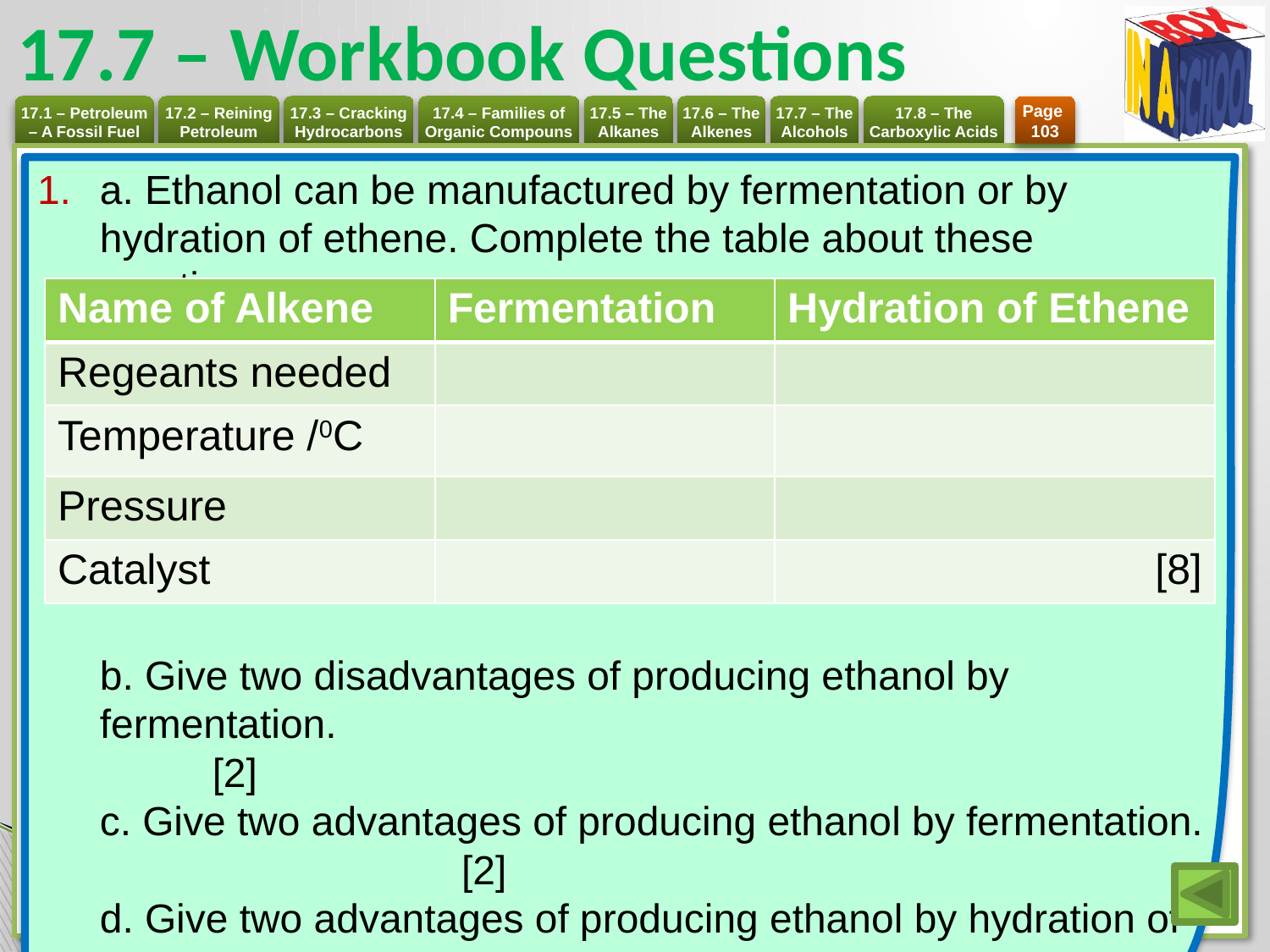

# 17.7 – Workbook Questions
Page
103
a. Ethanol can be manufactured by fermentation or by hydration of ethene. Complete the table about these reactions.
b. Give two disadvantages of producing ethanol by fermentation.		[2]
c. Give two advantages of producing ethanol by fermentation.		[2]
d. Give two advantages of producing ethanol by hydration of ethene. 	                                                            [2]
| Name of Alkene | Fermentation | Hydration of Ethene |
| --- | --- | --- |
| Regeants needed |  |  |
| Temperature /0C |  |  |
| Pressure |  |  |
| Catalyst |  | [8] |